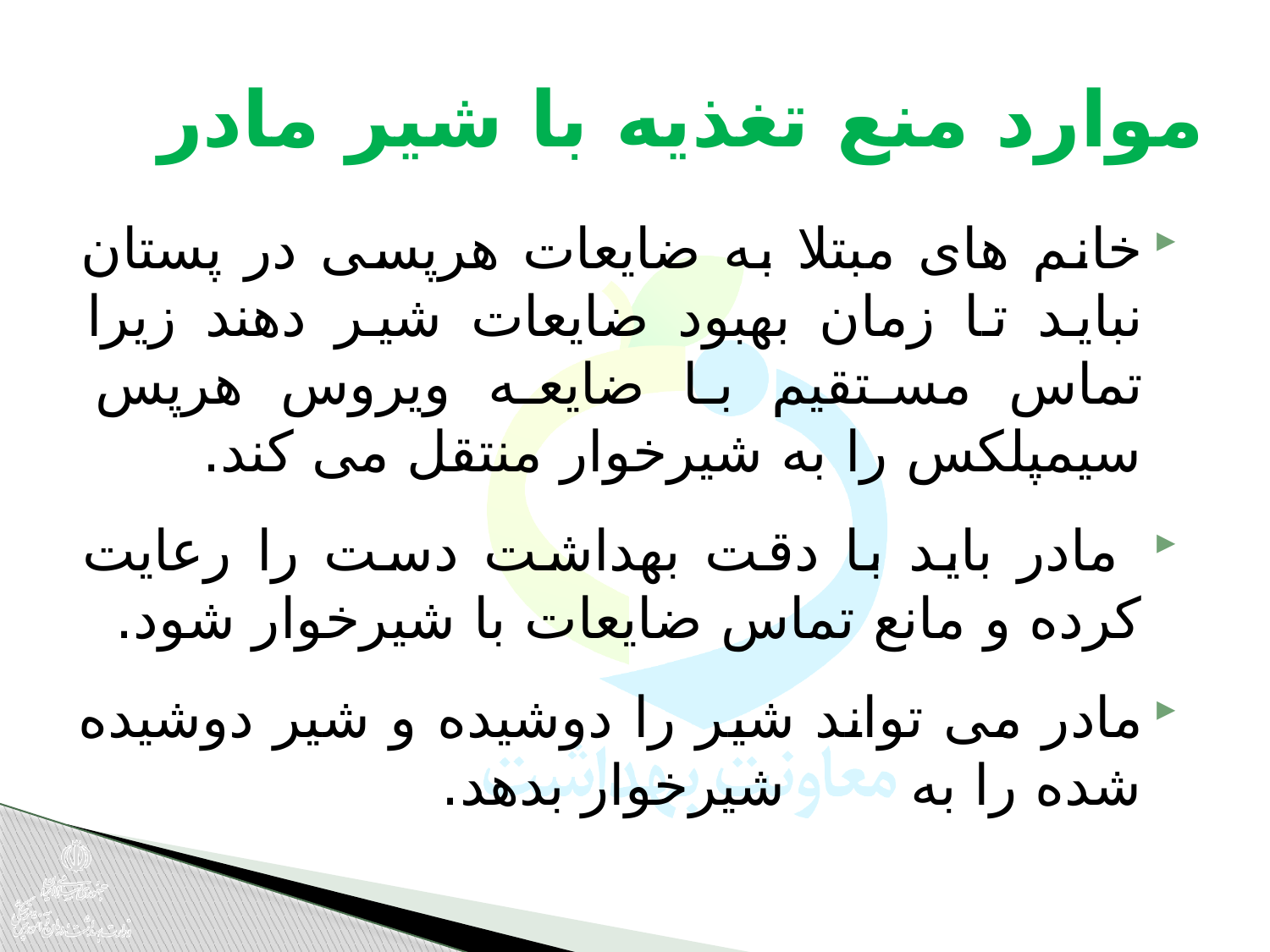

# موارد منع تغذیه با شیر مادر
خانم های مبتلا به ضایعات هرپسی در پستان نباید تا زمان بهبود ضایعات شیر دهند زیرا تماس مستقیم با ضایعه ویروس هرپس سیمپلکس را به شیرخوار منتقل می کند.
 مادر باید با دقت بهداشت دست را رعایت کرده و مانع تماس ضایعات با شیرخوار شود.
مادر می تواند شیر را دوشیده و شیر دوشیده شده را به       شیرخوار بدهد.